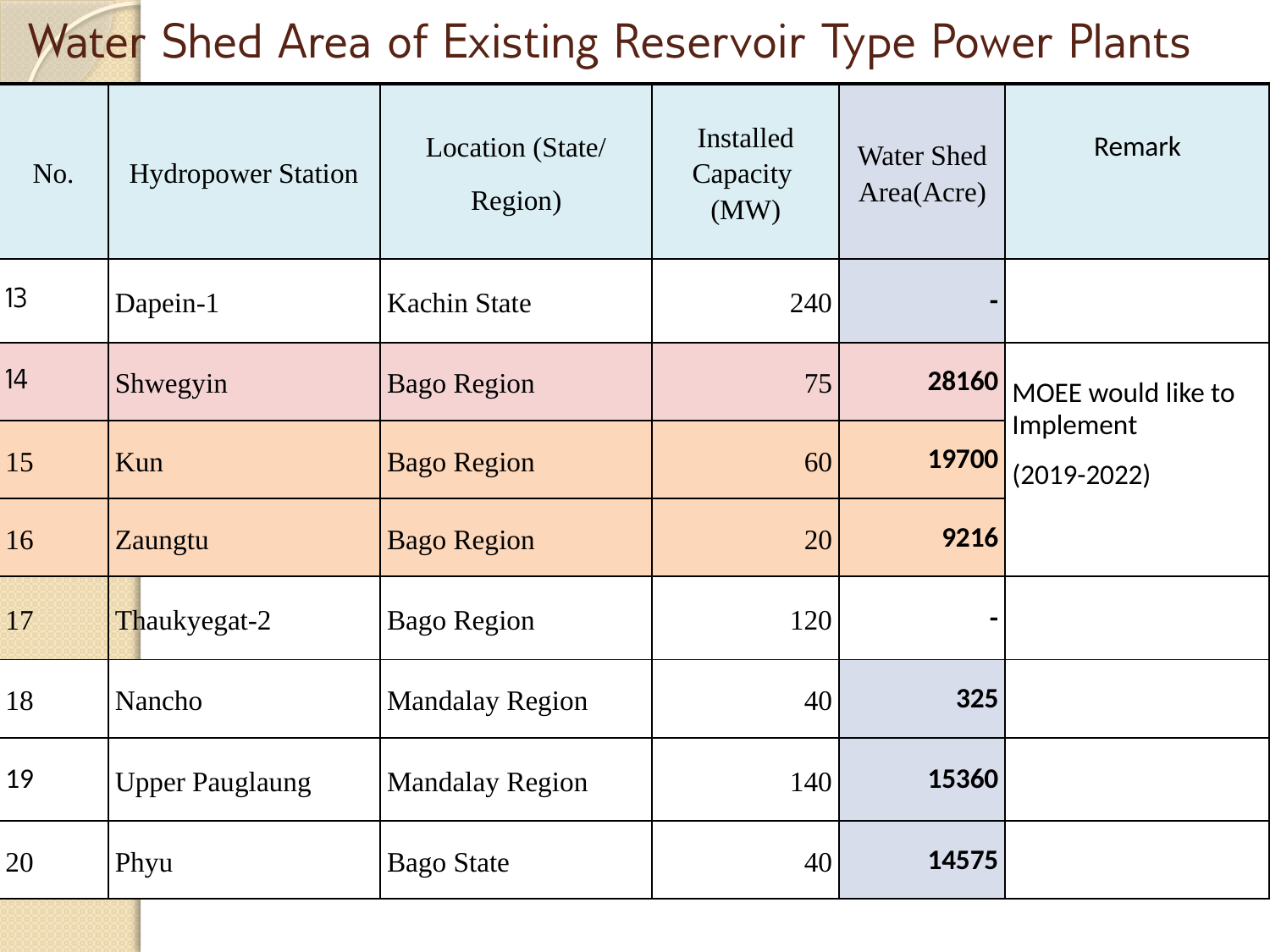

Water Shed Area of Existing Reservoir Type Power Plants
#
| No. | Hydropower Station | Location (State/ Region) | Installed Capacity (MW) | Water Shed Area(Acre) | Remark |
| --- | --- | --- | --- | --- | --- |
| 13 | Dapein-1 | Kachin State | 240 | - |  |
| 14 | Shwegyin | Bago Region | 75 | 28160 | MOEE would like to Implement (2019-2022) |
| 15 | Kun | Bago Region | 60 | 19700 |  |
| 16 | Zaungtu | Bago Region | 20 | 9216 |  |
| 17 | Thaukyegat-2 | Bago Region | 120 | - |  |
| 18 | Nancho | Mandalay Region | 40 | 325 |  |
| 19 | Upper Pauglaung | Mandalay Region | 140 | 15360 |  |
| 20 | Phyu | Bago State | 40 | 14575 |  |